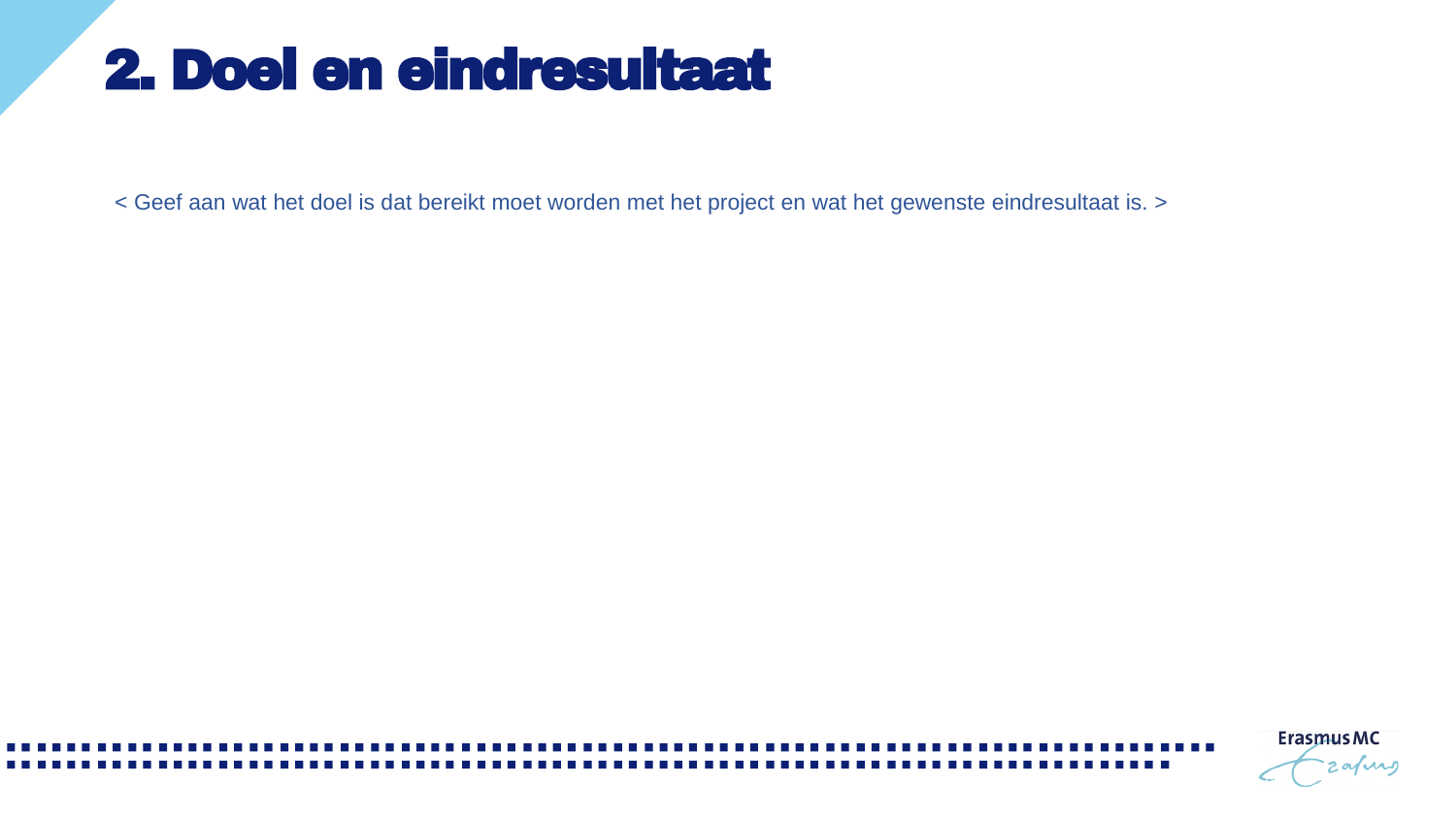

2. Doel en eindresultaat
< Geef aan wat het doel is dat bereikt moet worden met het project en wat het gewenste eindresultaat is. >